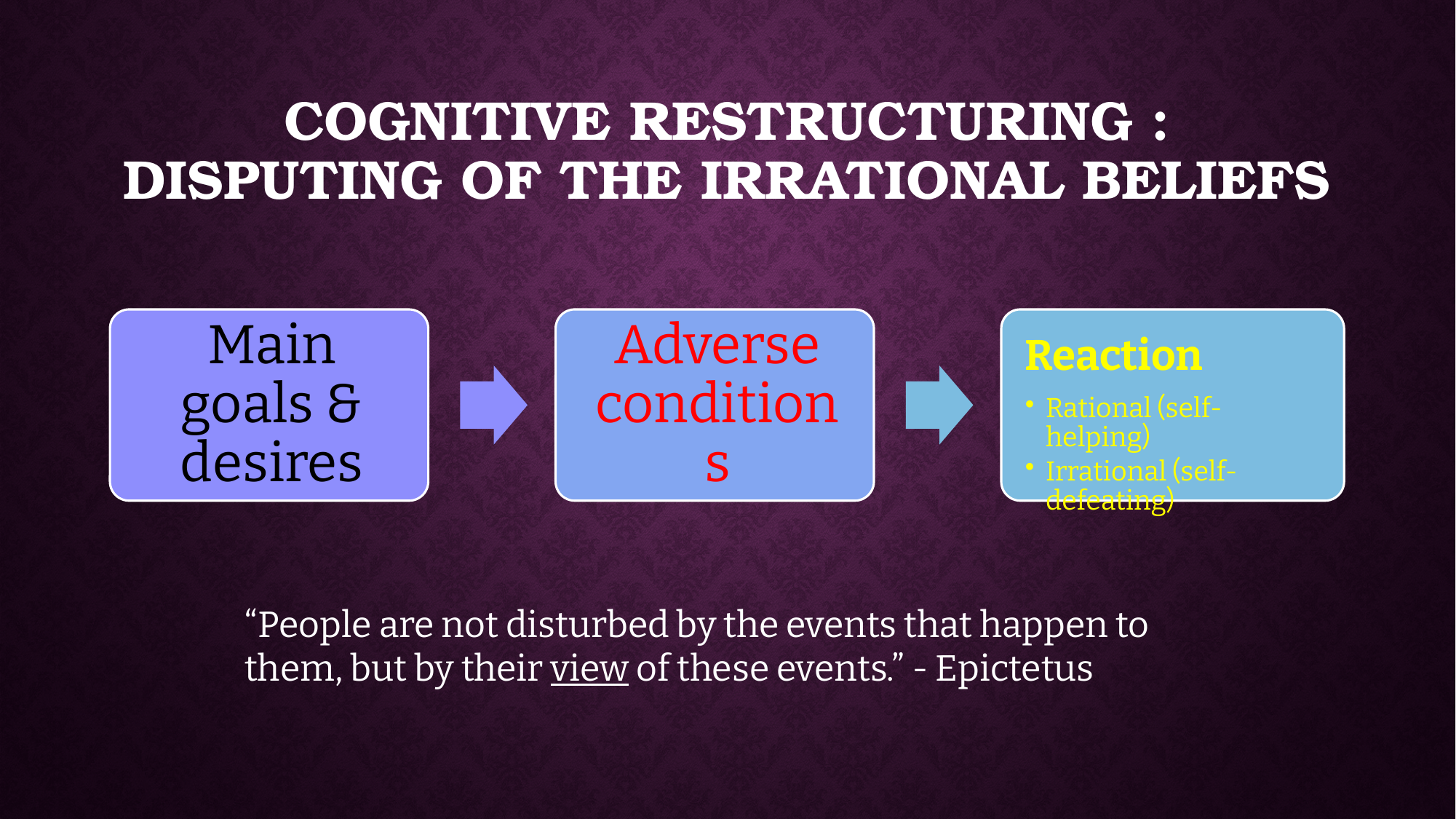

# Cognitive Restructuring : Disputing of the Irrational Beliefs
Main goals & desires

Adverse conditions

Reaction
Rational (self-helping)
Irrational (self-defeating)
“People are not disturbed by the events that happen to them, but by their view of these events.” - Epictetus